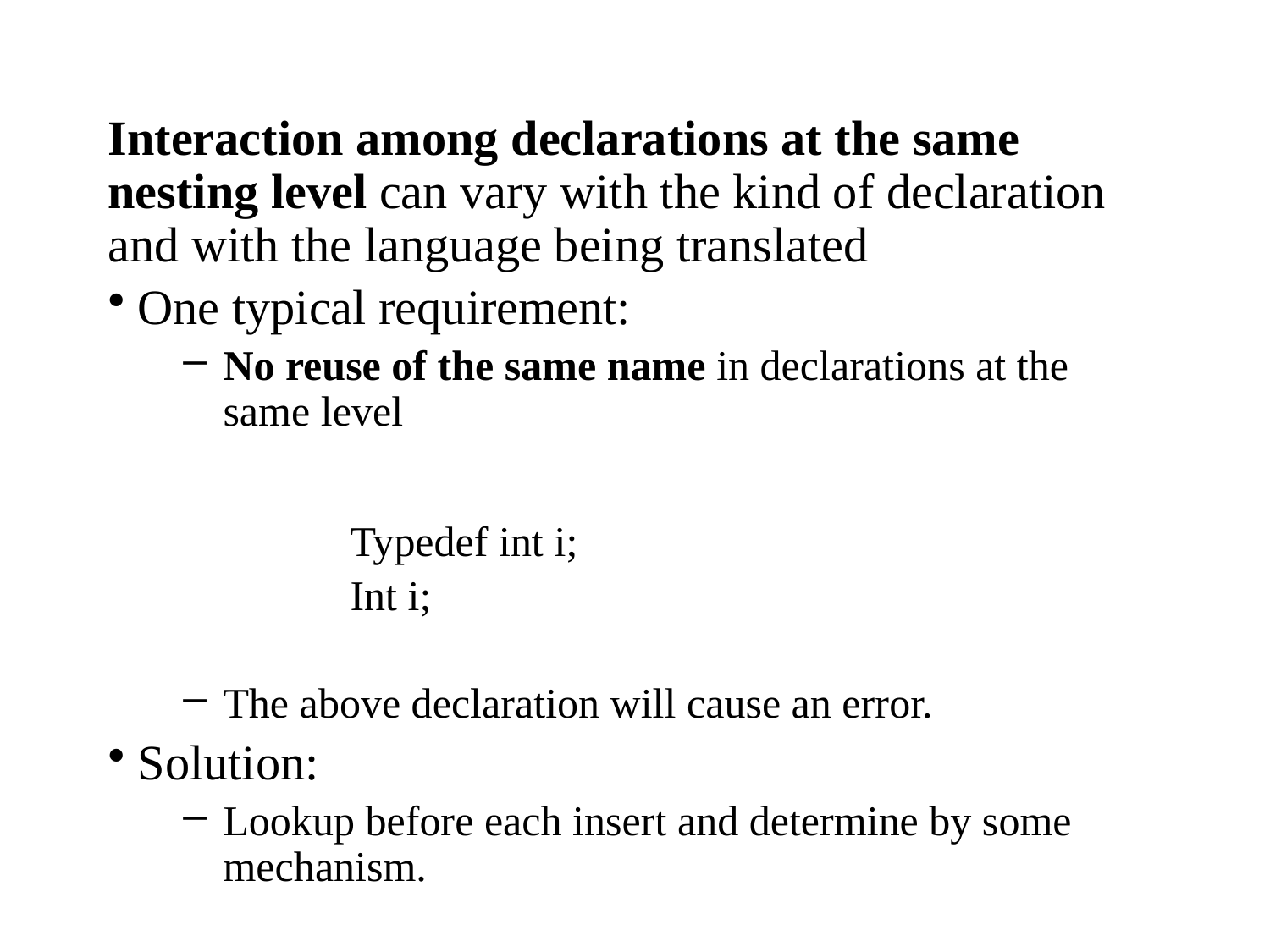

Interaction among declarations at the same nesting level can vary with the kind of declaration and with the language being translated
 One typical requirement:
No reuse of the same name in declarations at the same level

		Typedef int i;
		Int i;

The above declaration will cause an error.
 Solution:
Lookup before each insert and determine by some mechanism.